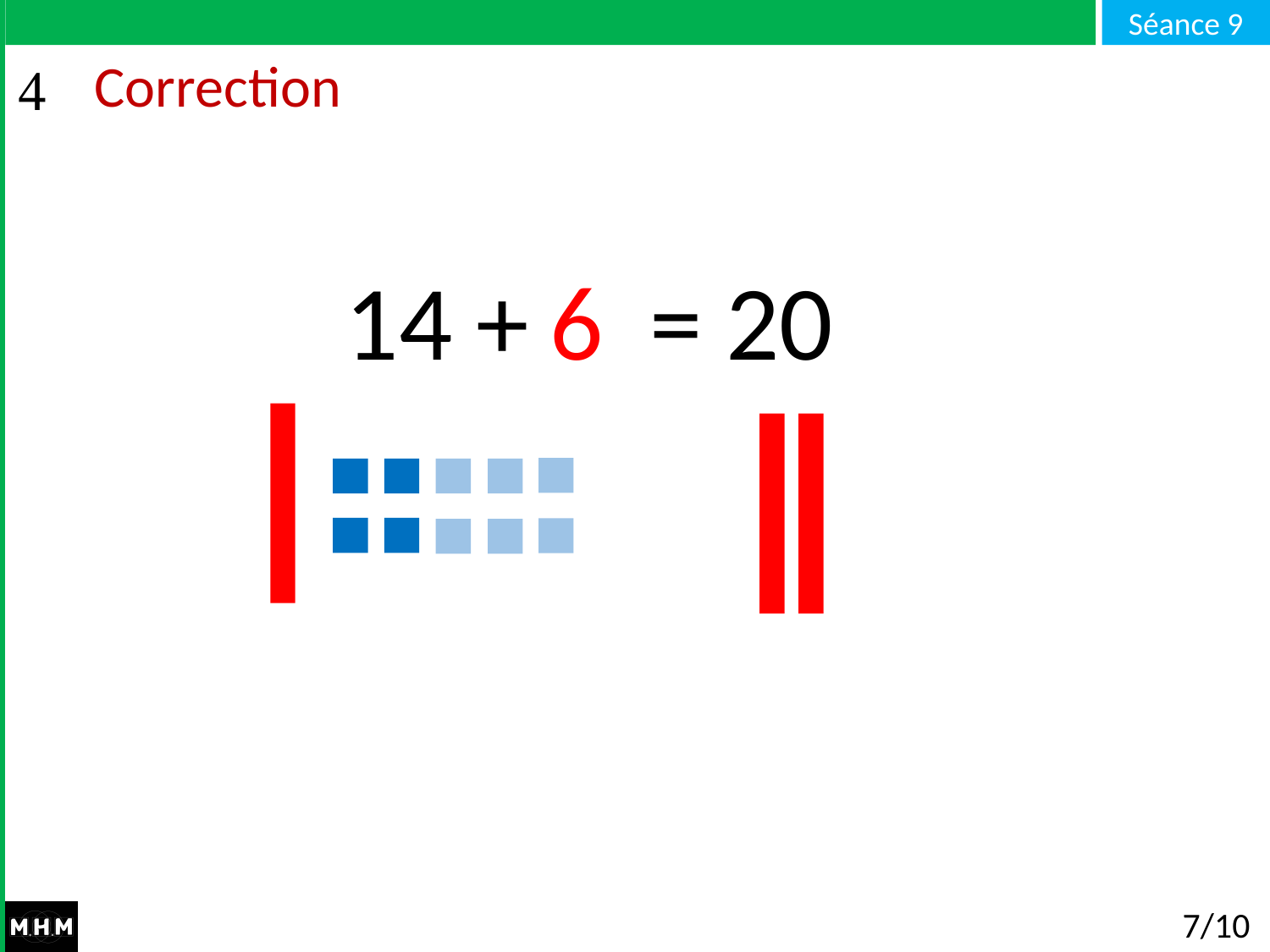

# Correction
6
14 + … = 20

7/10